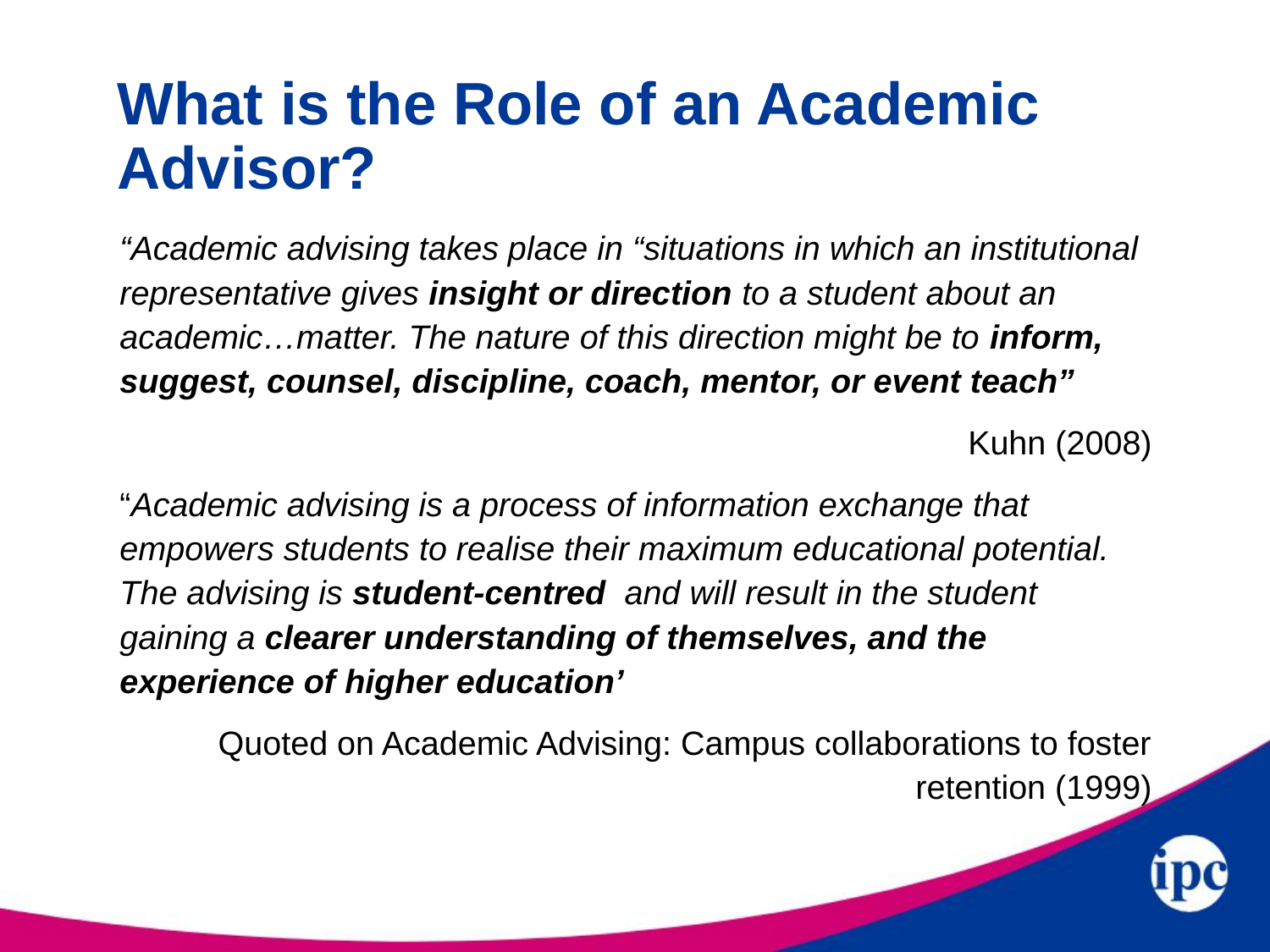

# What is the Role of an Academic Advisor?
“Academic advising takes place in “situations in which an institutional representative gives insight or direction to a student about an academic…matter. The nature of this direction might be to inform, suggest, counsel, discipline, coach, mentor, or event teach”
Kuhn (2008)
“Academic advising is a process of information exchange that empowers students to realise their maximum educational potential. The advising is student-centred  and will result in the student gaining a clearer understanding of themselves, and the experience of higher education’
Quoted on Academic Advising: Campus collaborations to foster retention (1999)